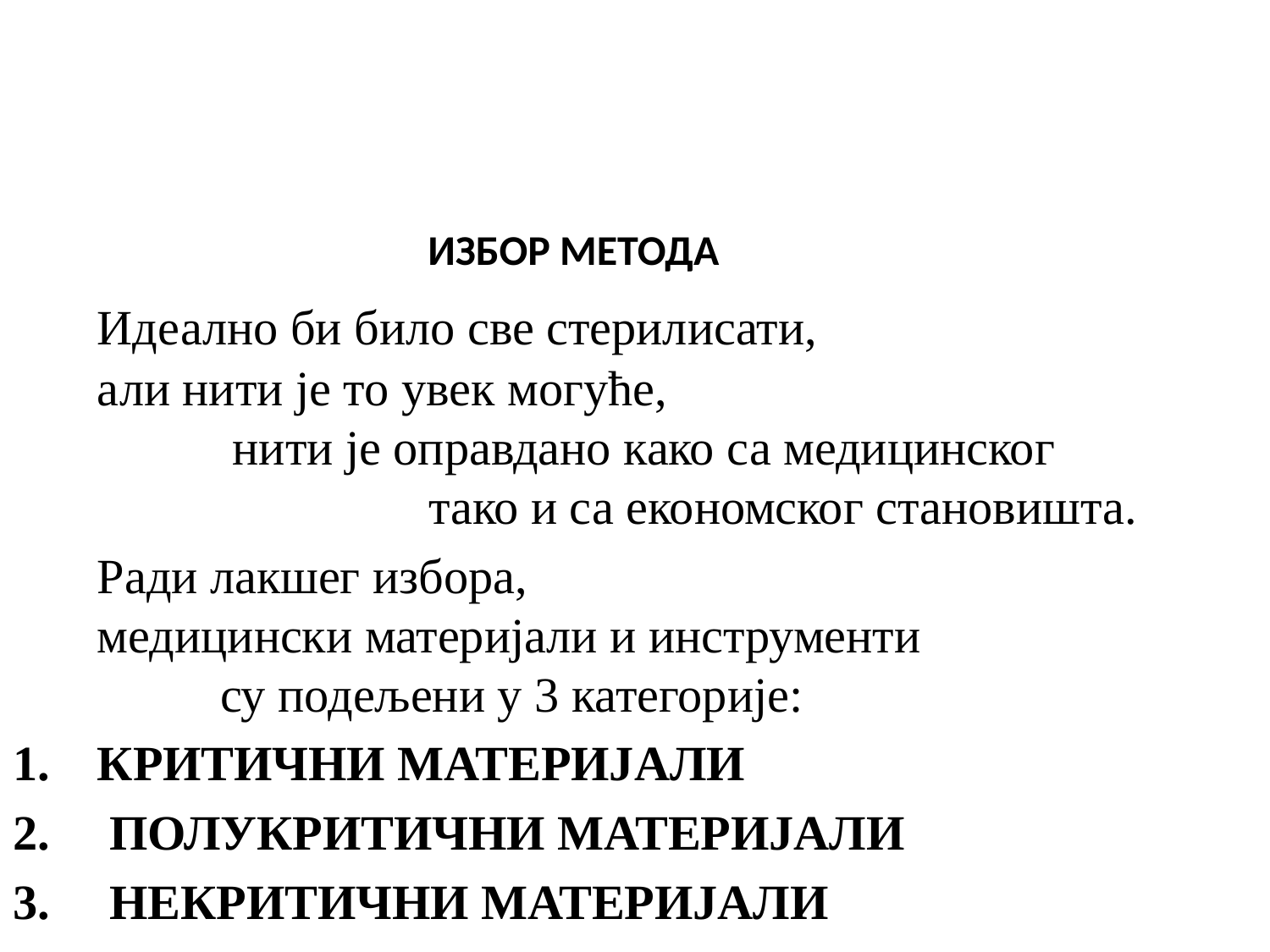

ИЗБОР МЕТОДА
	Идеално би било све стерилисати,                                    али нити је то увек могуће,                                                            нити је оправдано како са медицинског                                            тако и са економског становишта.
	Ради лакшег избора,                                                         медицински материјали и инструменти                                      су подељени у 3 категорије:
КРИТИЧНИ МАТЕРИЈАЛИ
 ПОЛУКРИТИЧНИ МАТЕРИЈАЛИ
 НЕКРИТИЧНИ МАТЕРИЈАЛИ